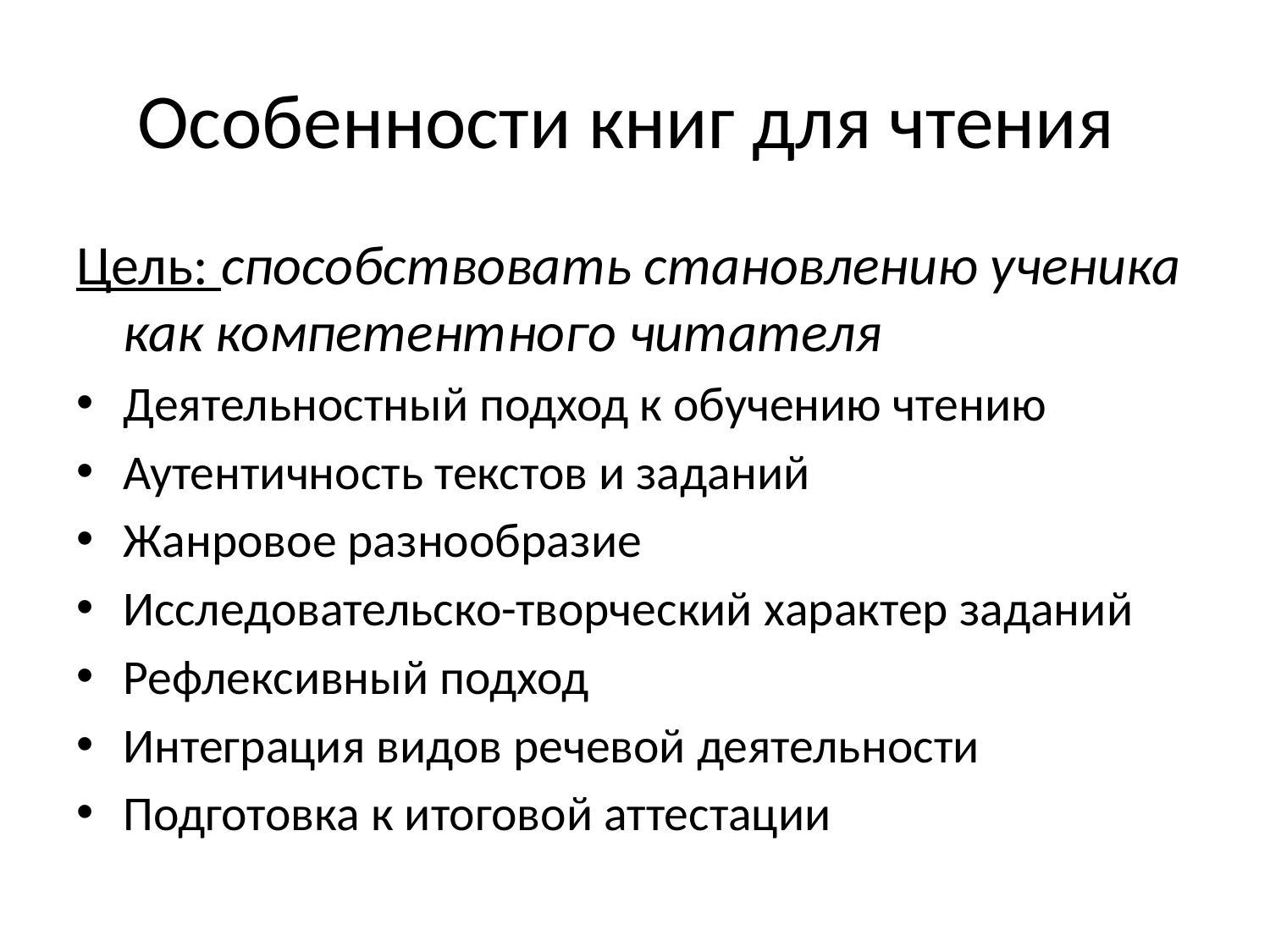

# Особенности книг для чтения
Цель: способствовать становлению ученика как компетентного читателя
Деятельностный подход к обучению чтению
Аутентичность текстов и заданий
Жанровое разнообразие
Исследовательско-творческий характер заданий
Рефлексивный подход
Интеграция видов речевой деятельности
Подготовка к итоговой аттестации